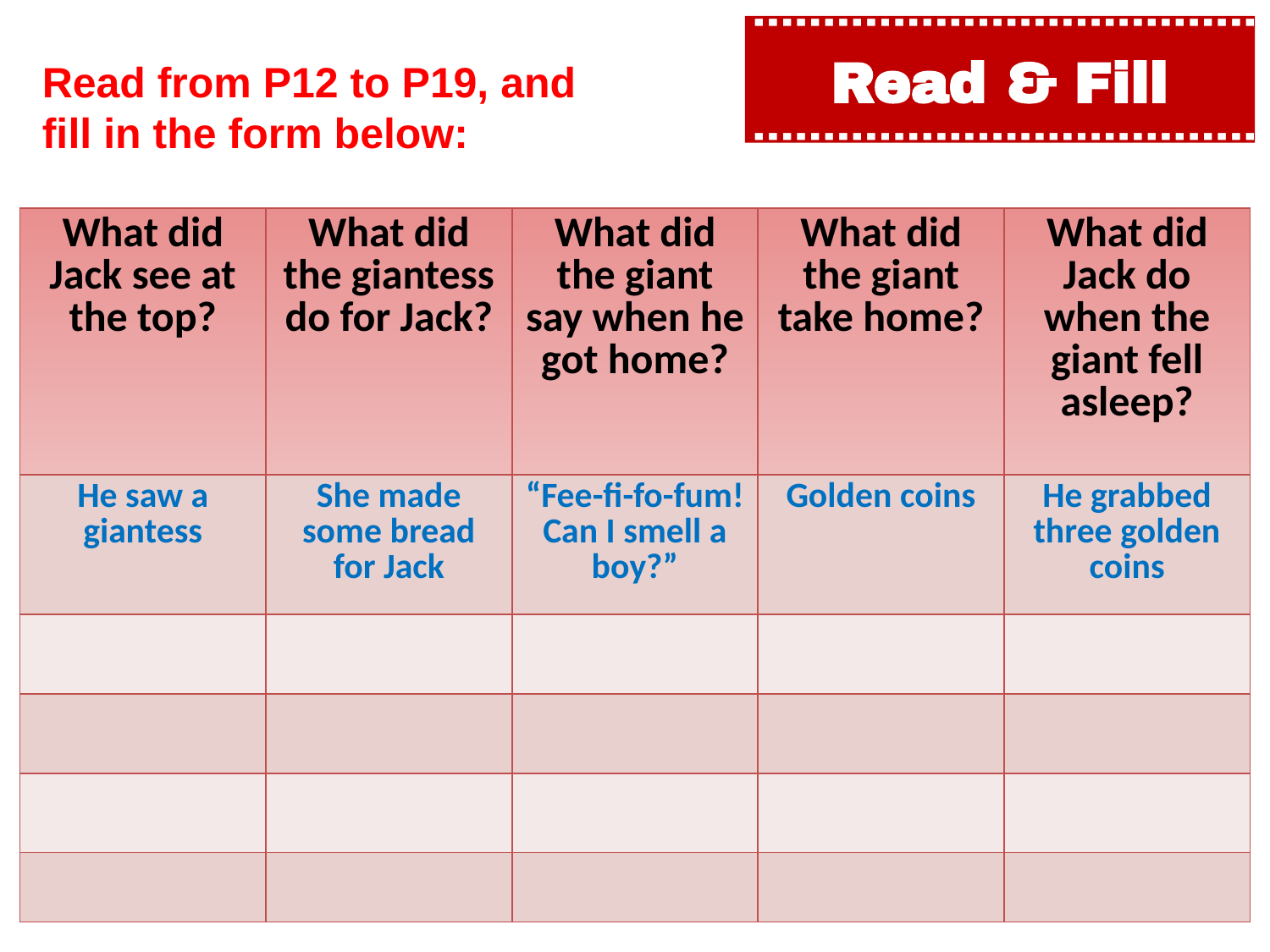

Read & Fill
Read from P12 to P19, and fill in the form below:
| What did Jack see at the top? | What did the giantess do for Jack? | What did the giant say when he got home? | What did the giant take home? | What did Jack do when the giant fell asleep? |
| --- | --- | --- | --- | --- |
| He saw a giantess | She made some bread for Jack | “Fee-fi-fo-fum! Can I smell a boy?” | Golden coins | He grabbed three golden coins |
|  |  |  |  |  |
|  |  |  |  |  |
|  |  |  |  |  |
|  |  |  |  |  |